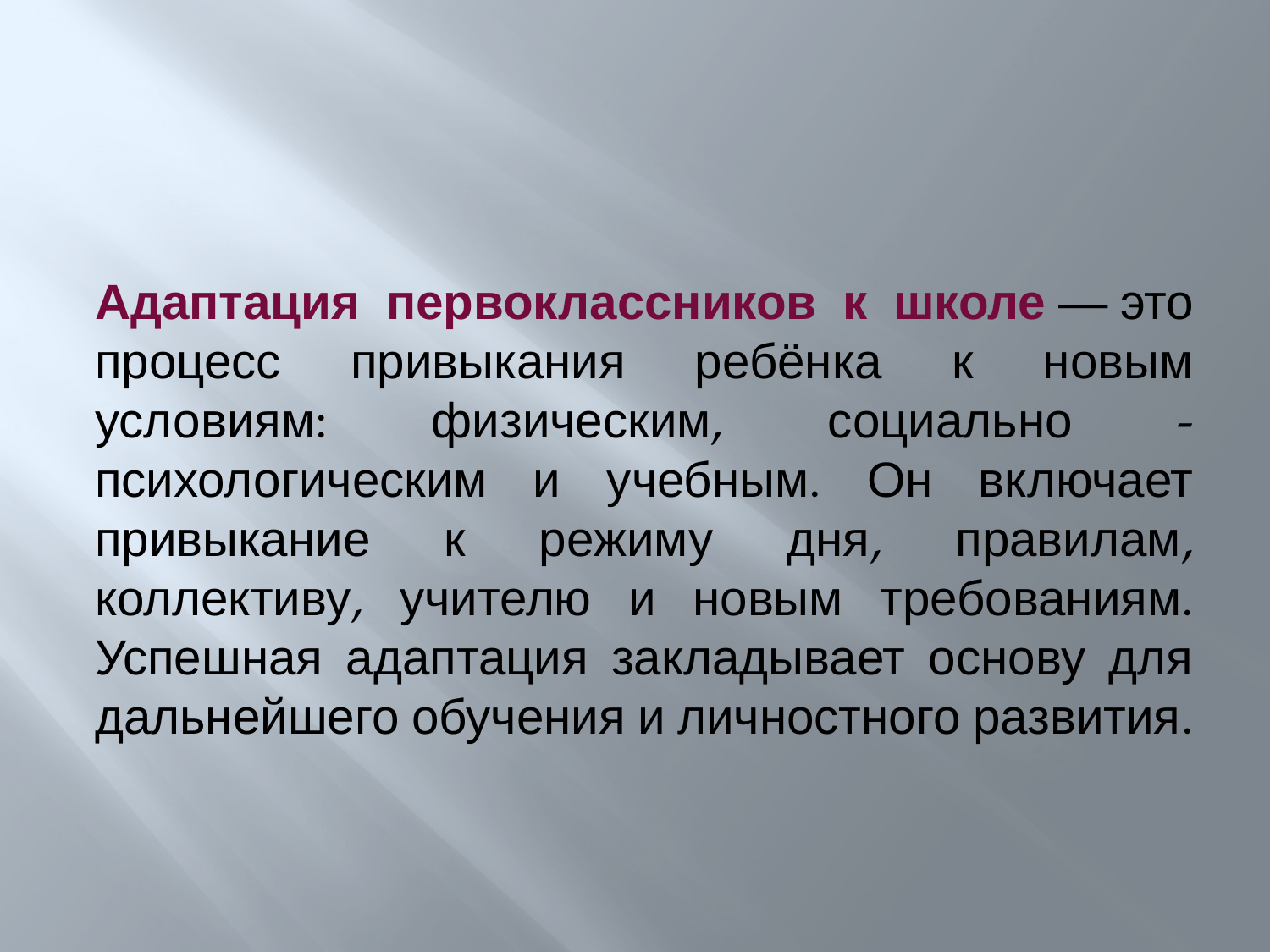

Адаптация первоклассников к школе — это процесс привыкания ребёнка к новым условиям: физическим, социально - психологическим и учебным. Он включает привыкание к режиму дня, правилам, коллективу, учителю и новым требованиям. Успешная адаптация закладывает основу для дальнейшего обучения и личностного развития.